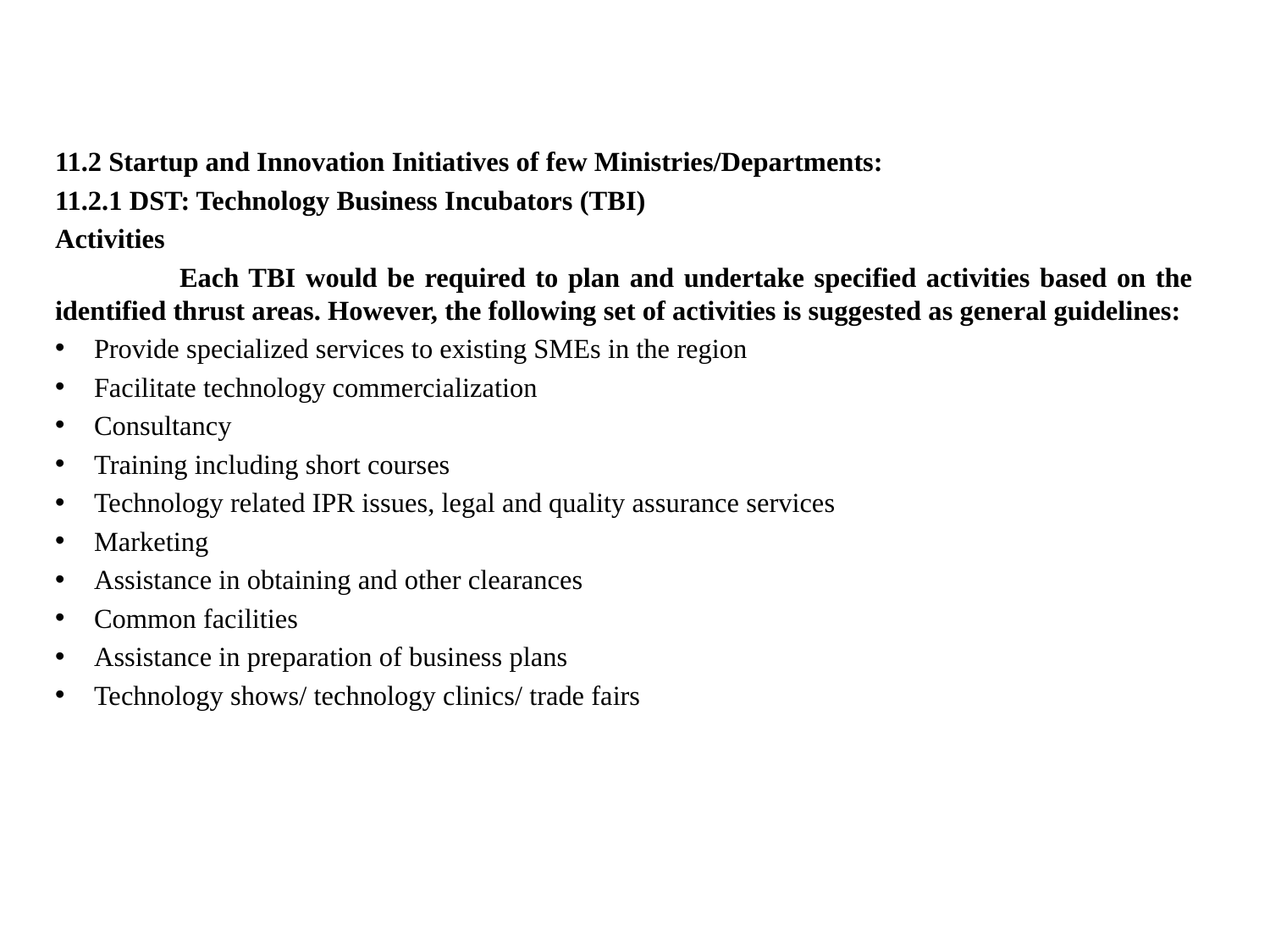

11.2 Startup and Innovation Initiatives of few Ministries/Departments:
11.2.1 DST: Technology Business Incubators (TBI)
Activities
	Each TBI would be required to plan and undertake specified activities based on the identified thrust areas. However, the following set of activities is suggested as general guidelines:
Provide specialized services to existing SMEs in the region
Facilitate technology commercialization
Consultancy
Training including short courses
Technology related IPR issues, legal and quality assurance services
Marketing
Assistance in obtaining and other clearances
Common facilities
Assistance in preparation of business plans
Technology shows/ technology clinics/ trade fairs